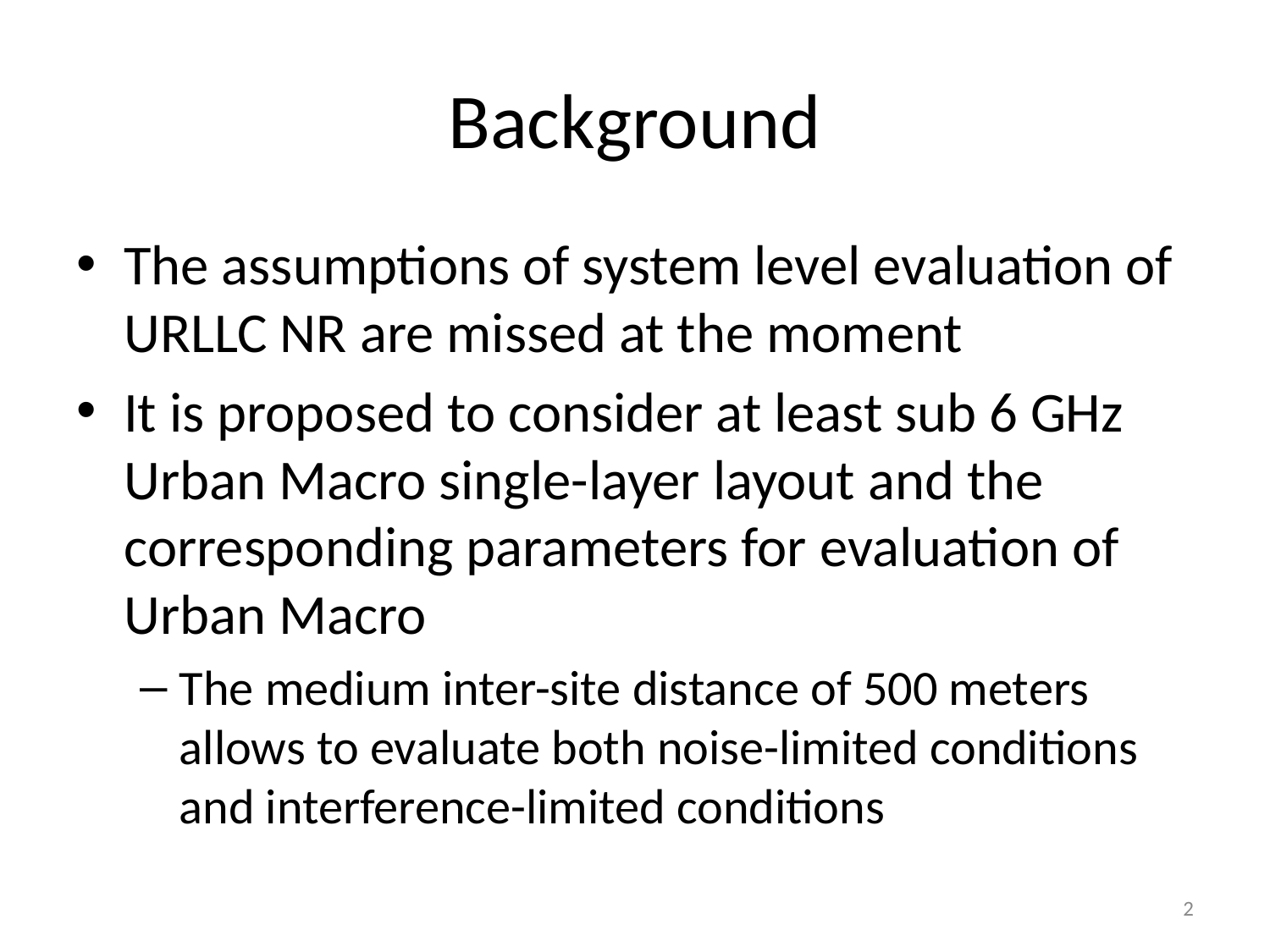

# Background
The assumptions of system level evaluation of URLLC NR are missed at the moment
It is proposed to consider at least sub 6 GHz Urban Macro single-layer layout and the corresponding parameters for evaluation of Urban Macro
The medium inter-site distance of 500 meters allows to evaluate both noise-limited conditions and interference-limited conditions
2